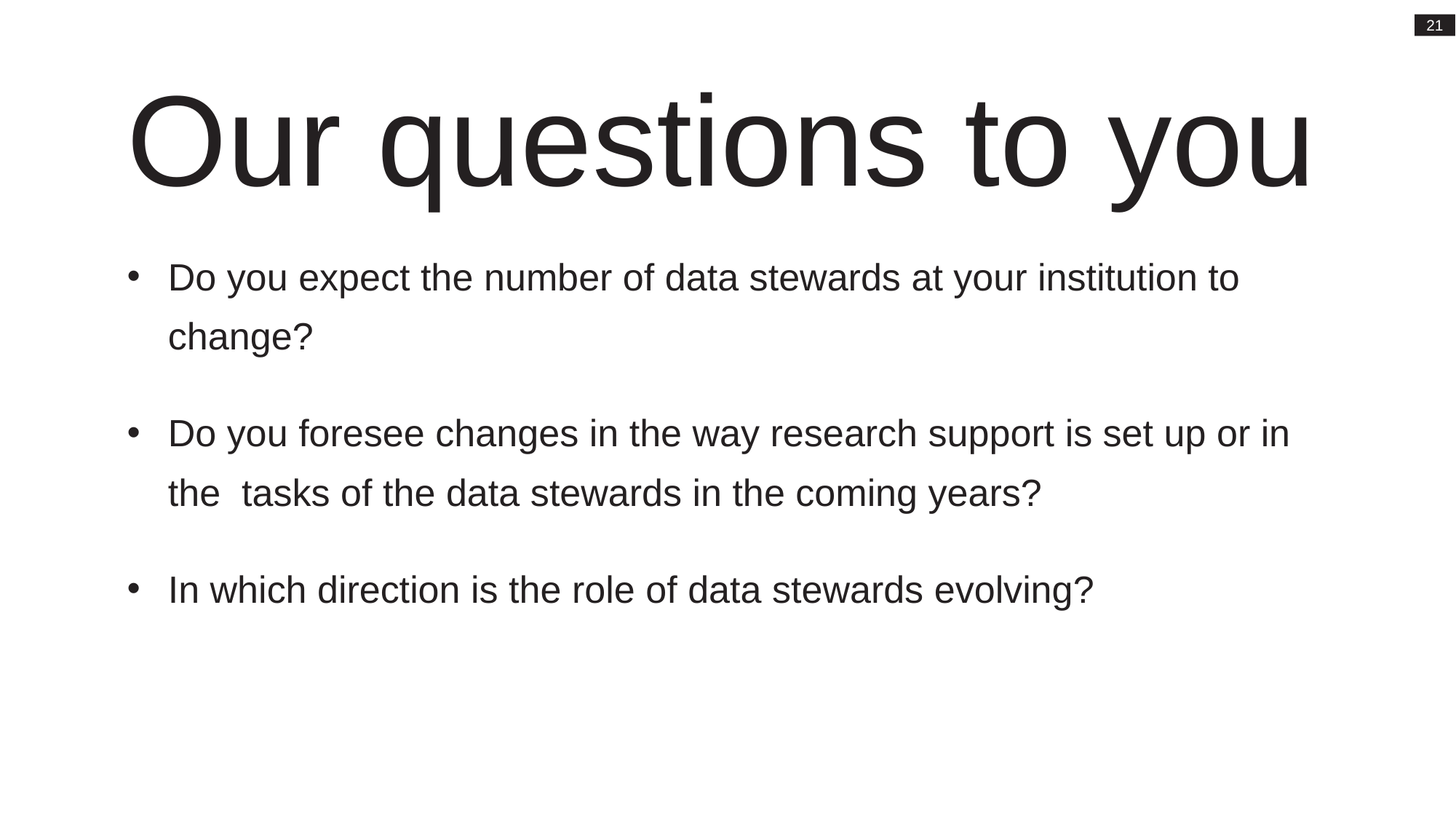

21
Our questions to you
Do you expect the number of data stewards at your institution to change?
Do you foresee changes in the way research support is set up or in the  tasks of the data stewards in the coming years?
In which direction is the role of data stewards evolving?